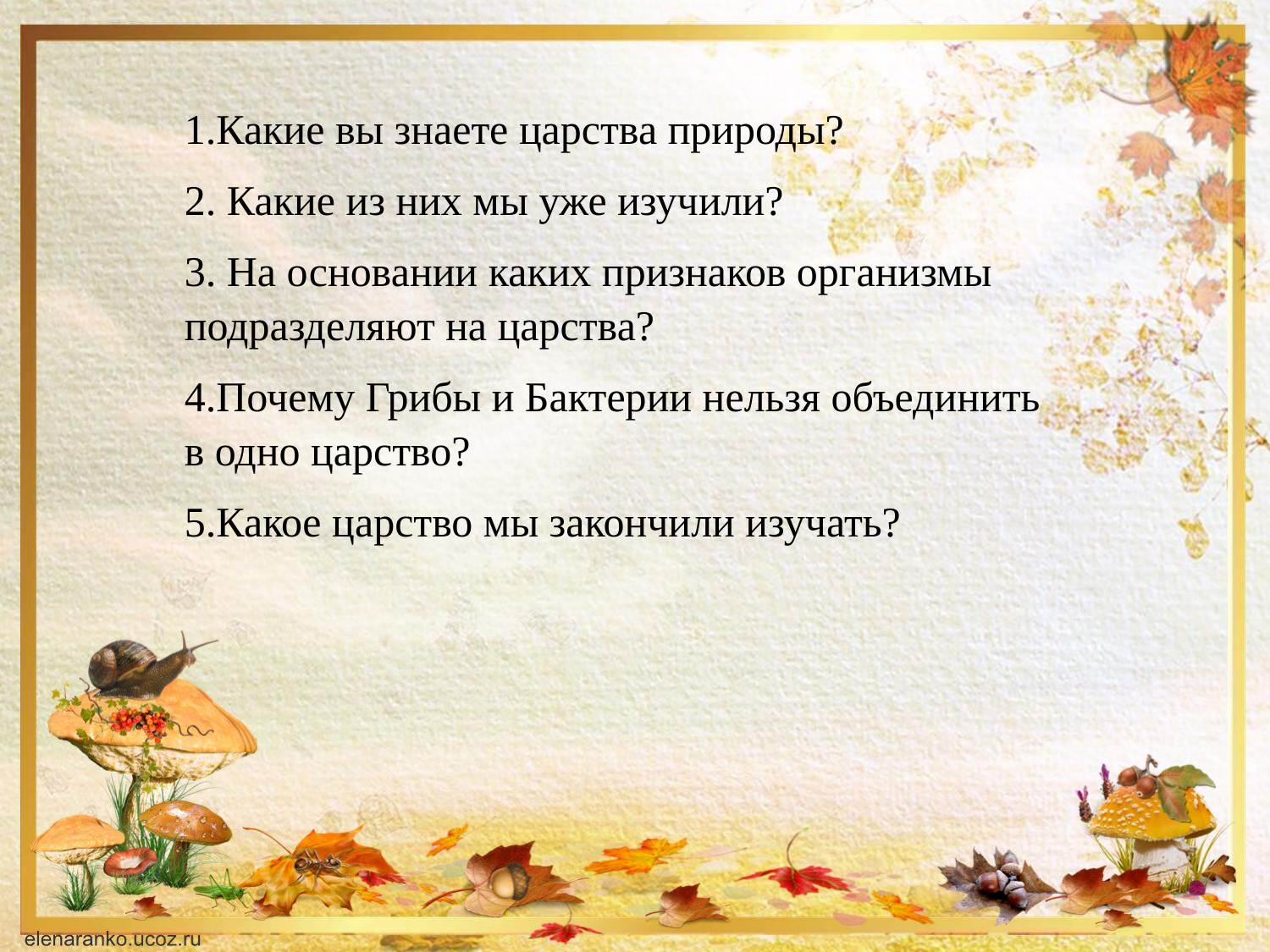

| 1.Какие вы знаете царства природы? 2. Какие из них мы уже изучили? 3. На основании каких признаков организмы подразделяют на царства? 4.Почему Грибы и Бактерии нельзя объединить в одно царство? 5.Какое царство мы закончили изучать? |
| --- |